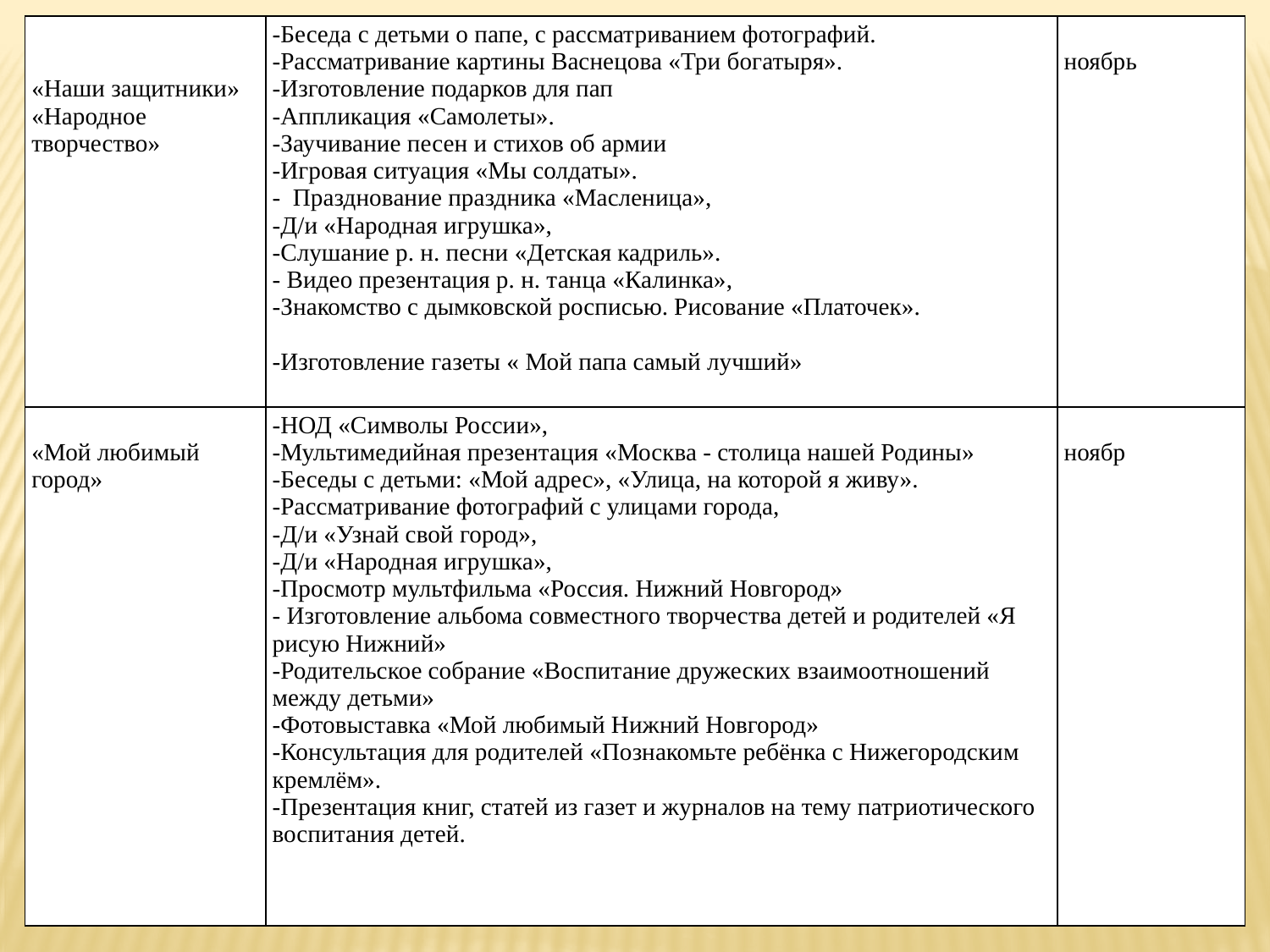

| «Наши защитники» «Народное творчество» | -Беседа с детьми о папе, с рассматриванием фотографий. -Рассматривание картины Васнецова «Три богатыря». -Изготовление подарков для пап -Аппликация «Самолеты». -Заучивание песен и стихов об армии -Игровая ситуация «Мы солдаты». -  Празднование праздника «Масленица», -Д/и «Народная игрушка», -Слушание р. н. песни «Детская кадриль». - Видео презентация р. н. танца «Калинка», -Знакомство с дымковской росписью. Рисование «Платочек». -Изготовление газеты « Мой папа самый лучший» | ноябрь |
| --- | --- | --- |
| «Мой любимый город» | -НОД «Символы России», -Мультимедийная презентация «Москва - столица нашей Родины» -Беседы с детьми: «Мой адрес», «Улица, на которой я живу». -Рассматривание фотографий с улицами города, -Д/и «Узнай свой город», -Д/и «Народная игрушка», -Просмотр мультфильма «Россия. Нижний Новгород» - Изготовление альбома совместного творчества детей и родителей «Я рисую Нижний» -Родительское собрание «Воспитание дружеских взаимоотношений между детьми» -Фотовыставка «Мой любимый Нижний Новгород» -Консультация для родителей «Познакомьте ребёнка с Нижегородским кремлём». -Презентация книг, статей из газет и журналов на тему патриотического воспитания детей. | ноябр |